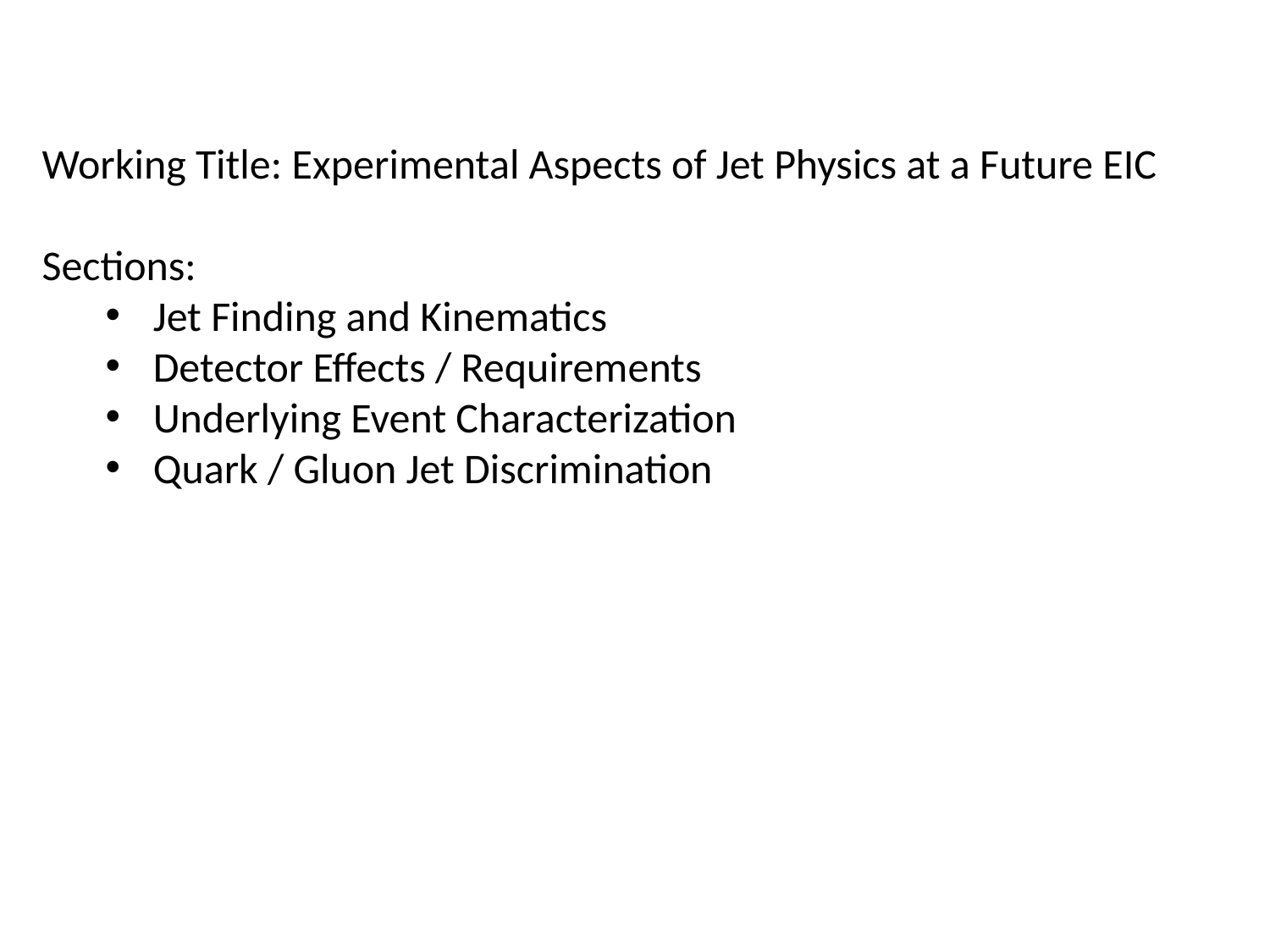

Working Title: Experimental Aspects of Jet Physics at a Future EIC

Sections:
Jet Finding and Kinematics
Detector Effects / Requirements
Underlying Event Characterization
Quark / Gluon Jet Discrimination